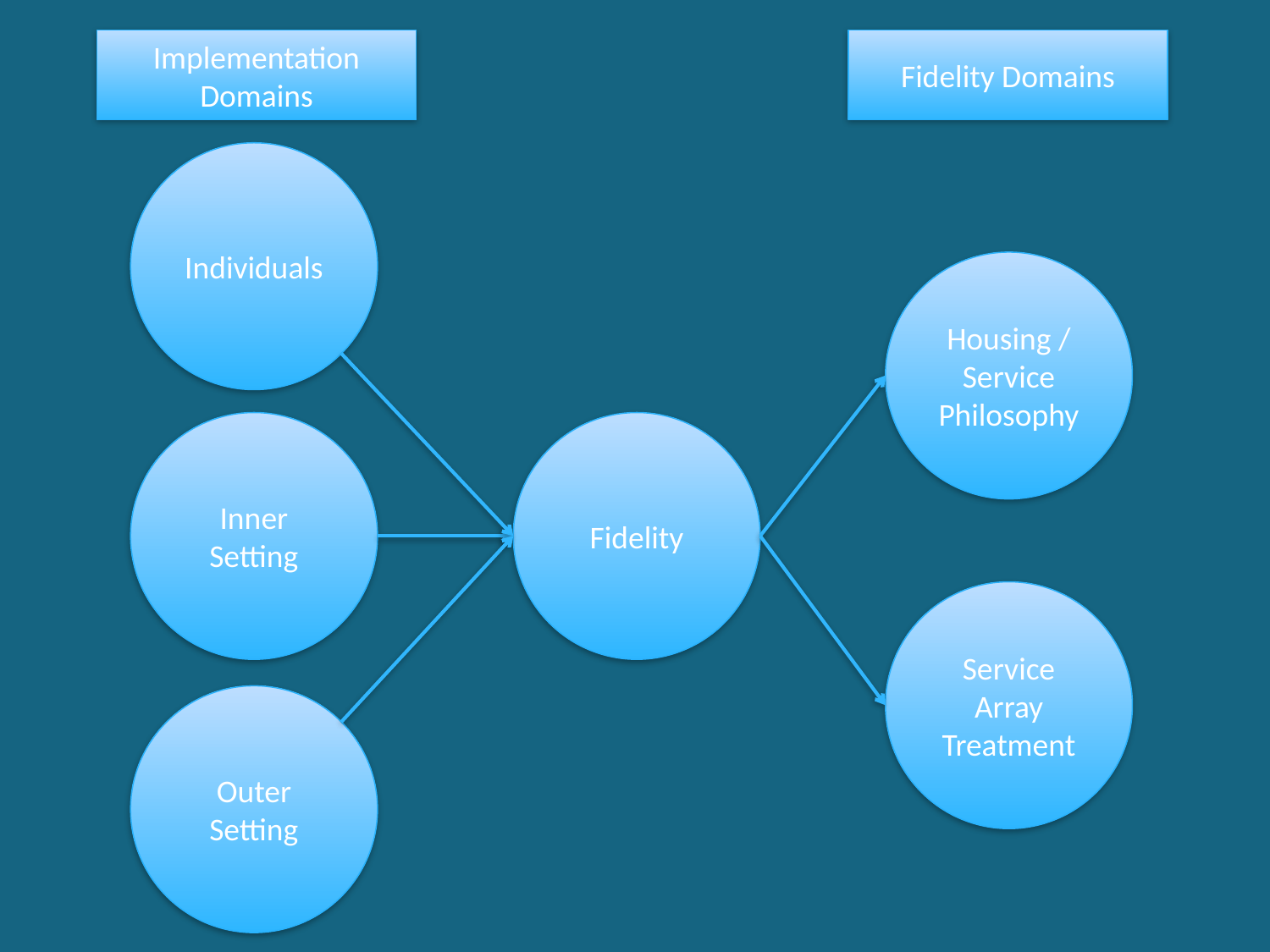

Implementation Domains
Fidelity Domains
Individuals
Housing / Service Philosophy
Inner Setting
Fidelity
Service Array Treatment
Outer Setting